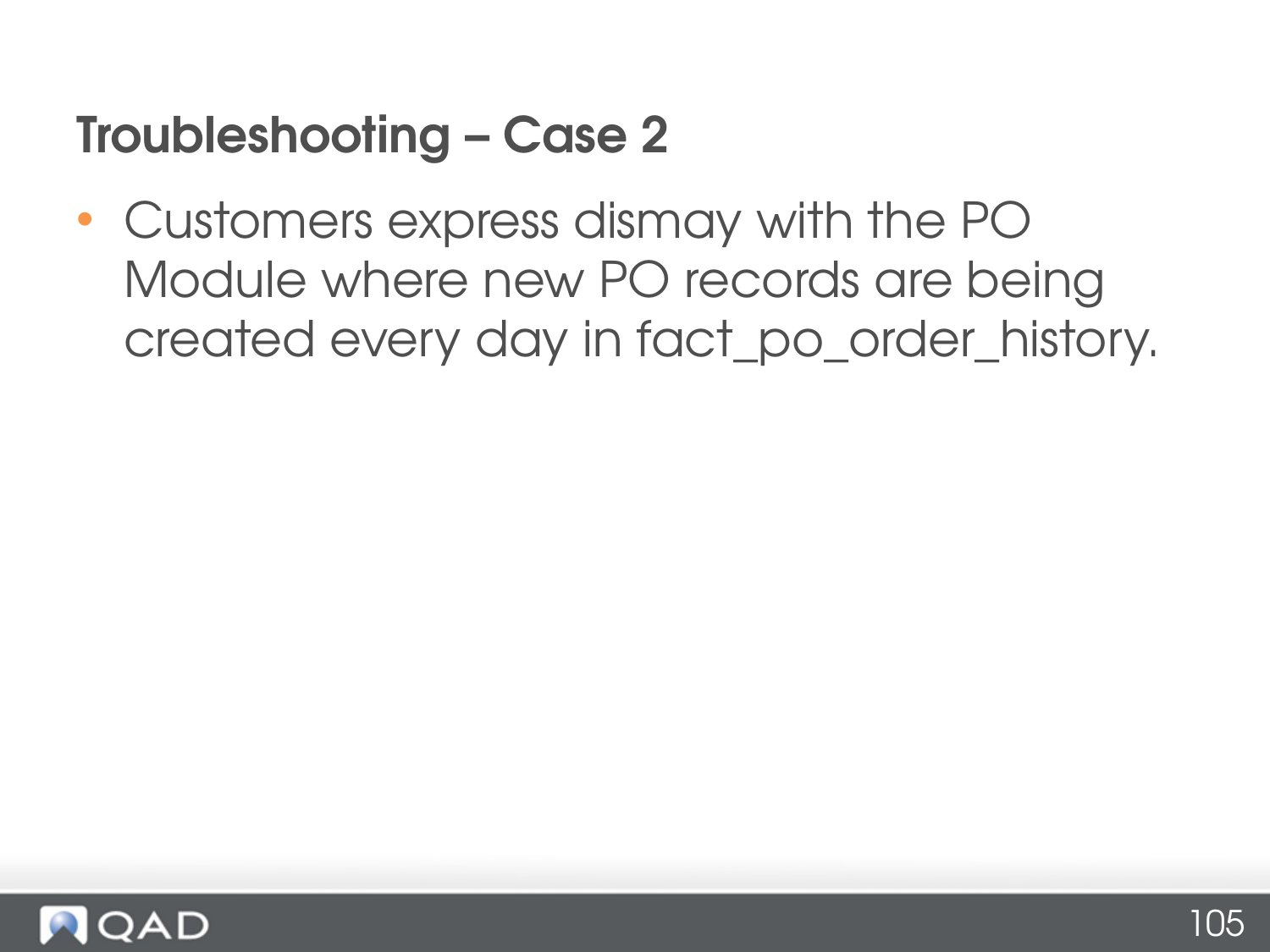

# Troubleshooting – Case 2
Customers express dismay with the PO Module where new PO records are being created every day in fact_po_order_history.
105